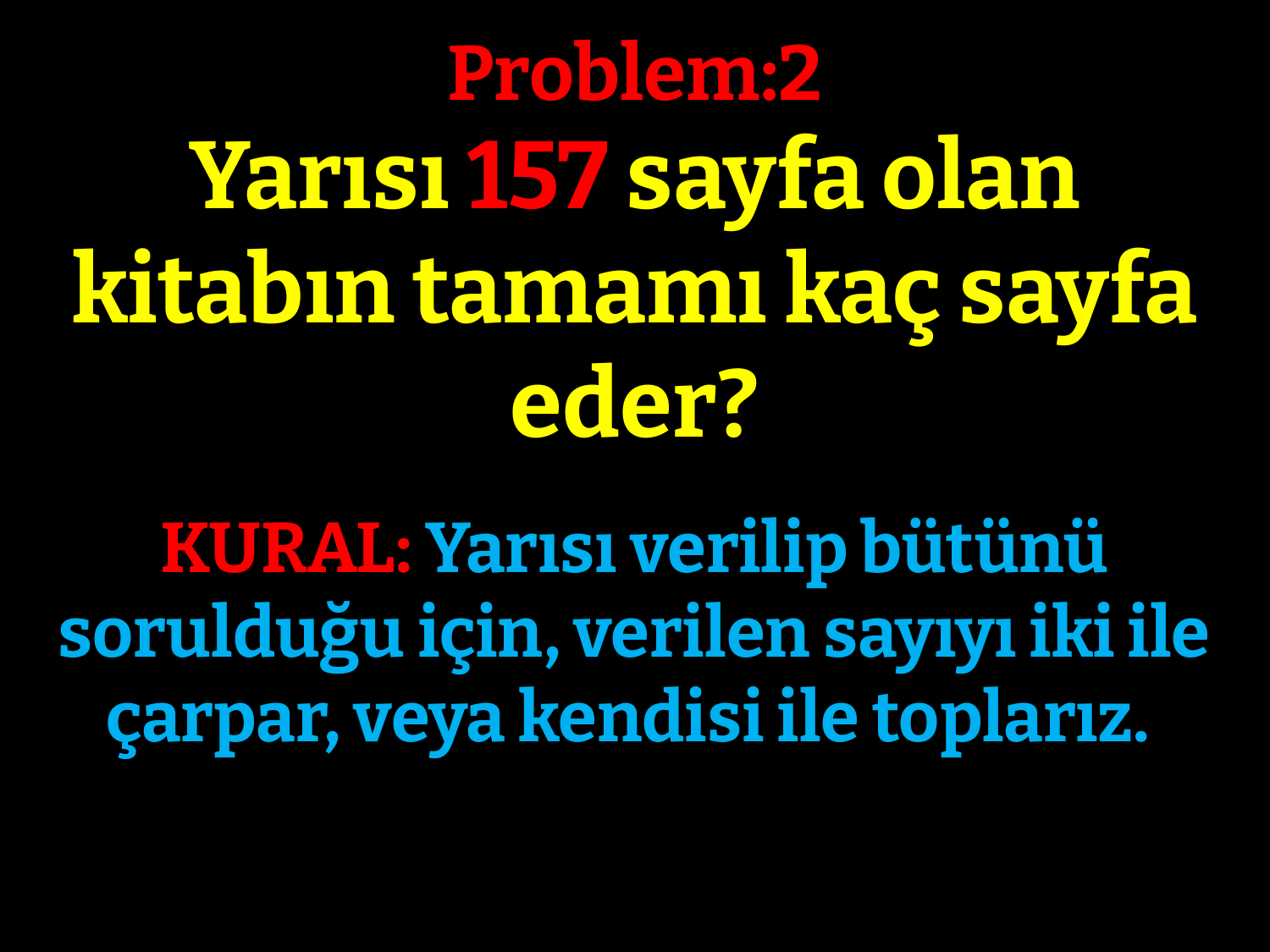

Problem:2
Yarısı 157 sayfa olan kitabın tamamı kaç sayfa eder?
#
KURAL: Yarısı verilip bütünü sorulduğu için, verilen sayıyı iki ile çarpar, veya kendisi ile toplarız.